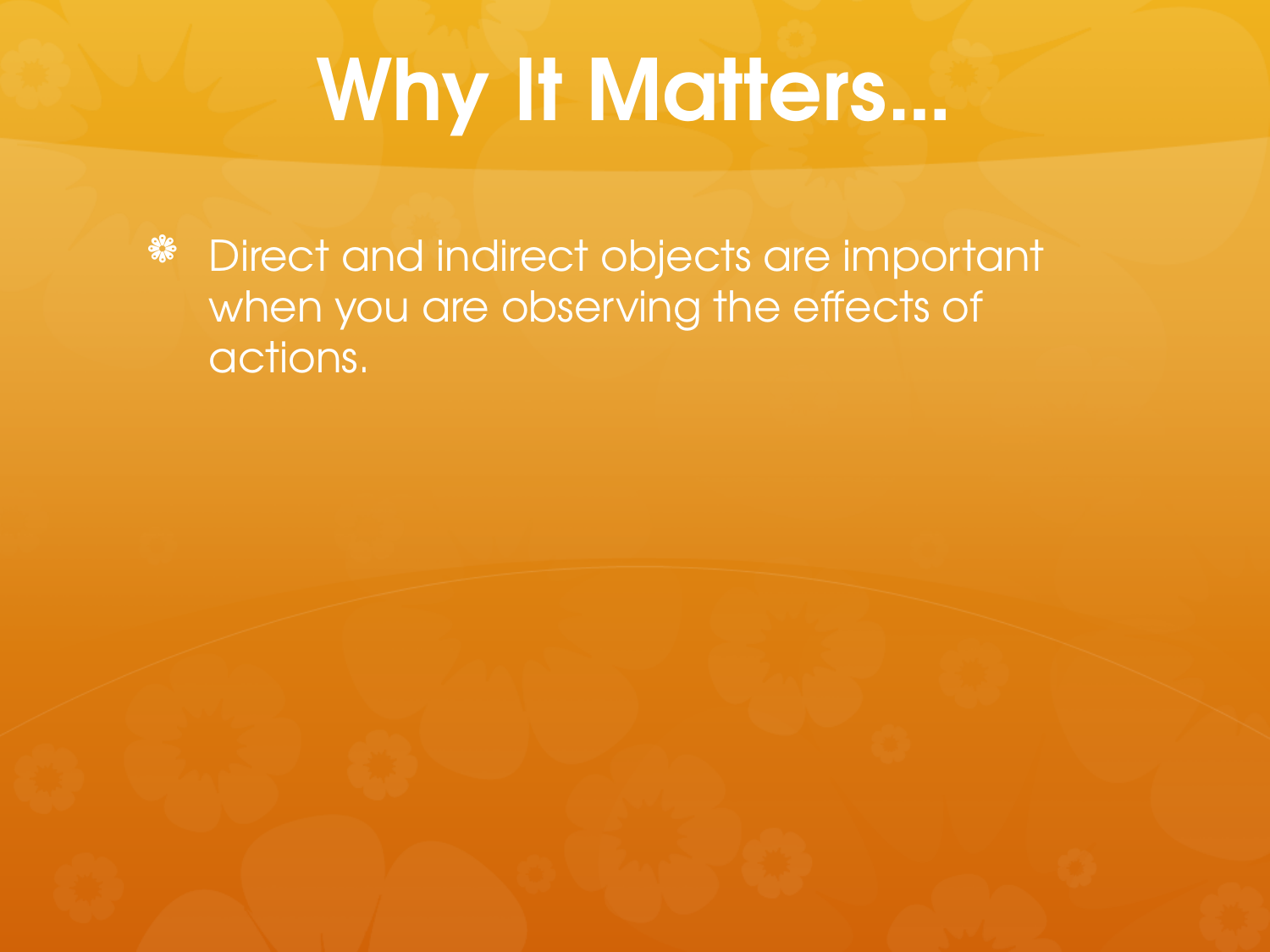

# Why It Matters…
Direct and indirect objects are important when you are observing the effects of actions.